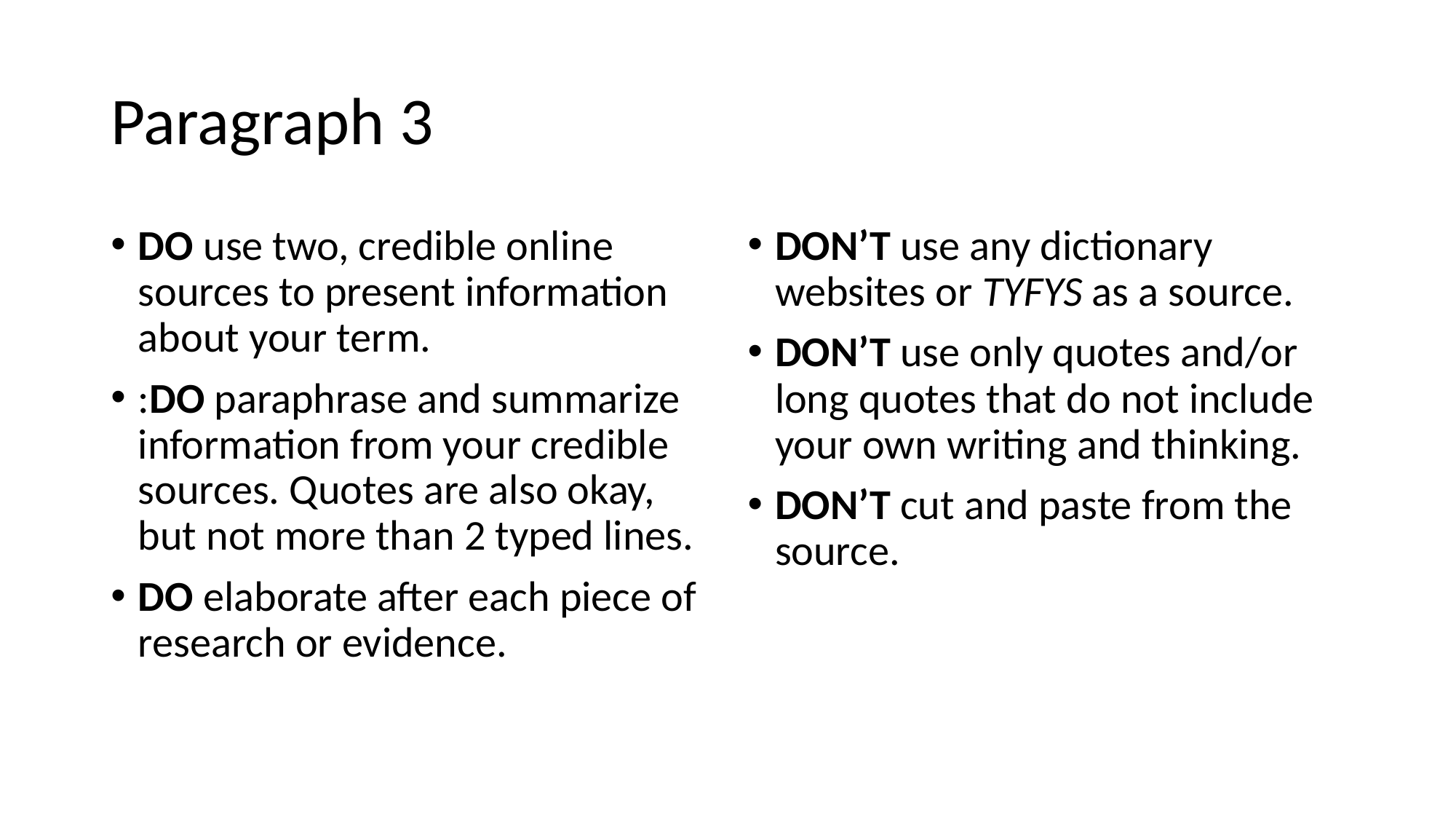

# Paragraph 3
DO use two, credible online sources to present information about your term.
:DO paraphrase and summarize information from your credible sources. Quotes are also okay, but not more than 2 typed lines.
DO elaborate after each piece of research or evidence.
DON’T use any dictionary websites or TYFYS as a source.
DON’T use only quotes and/or long quotes that do not include your own writing and thinking.
DON’T cut and paste from the source.